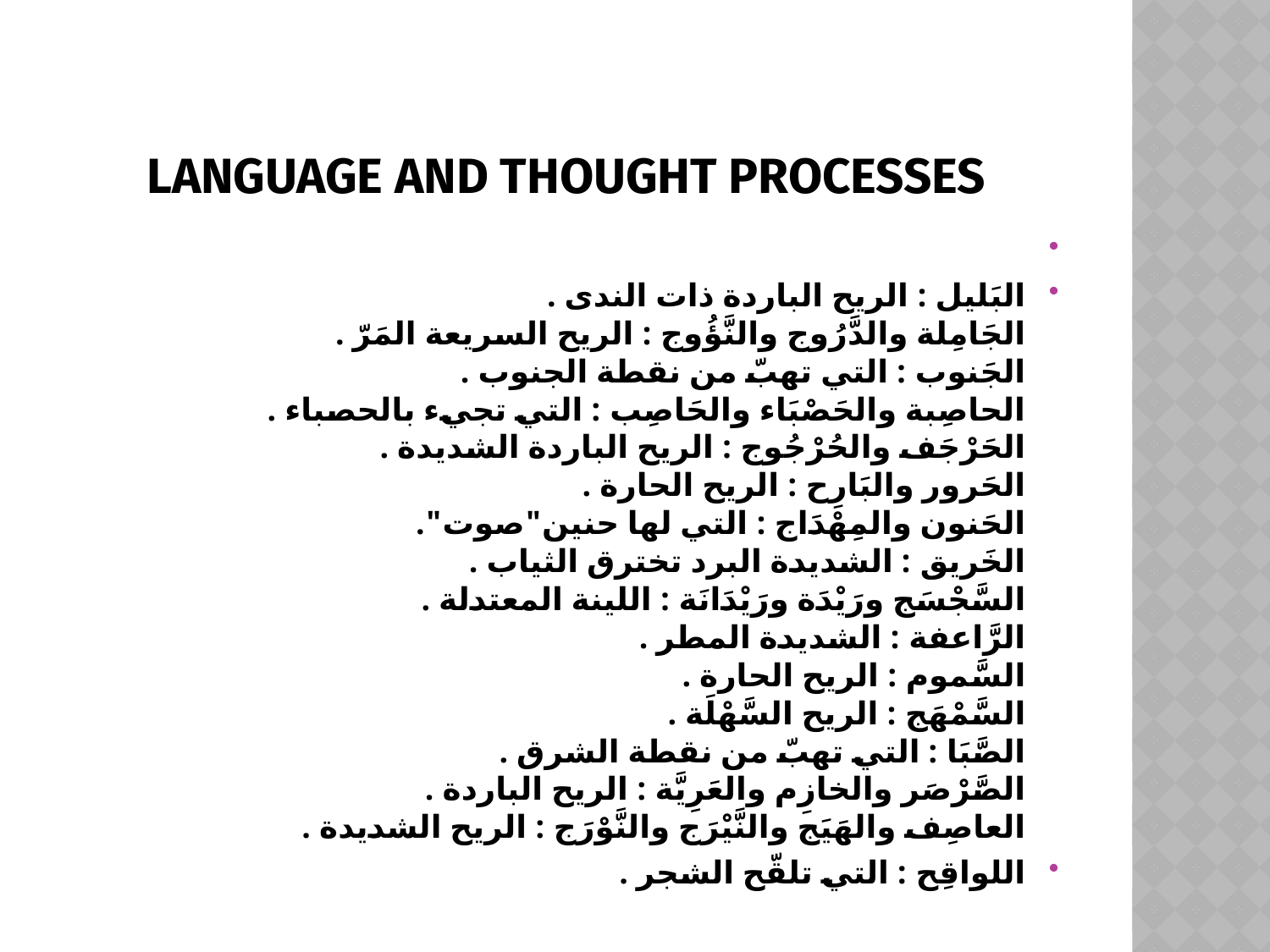

# Language and thought processes

البَليل : الريح الباردة ذات الندى .
الجَامِلة والدَّرُوج والنَّؤُوج : الريح السريعة المَرّ .
الجَنوب : التي تهبّ من نقطة الجنوب .
الحاصِبة والحَصْبَاء والحَاصِب : التي تجيء بالحصباء .
الحَرْجَف والحُرْجُوج : الريح الباردة الشديدة .
الحَرور والبَارِح : الريح الحارة .
الحَنون والمِهْدَاج : التي لها حنين"صوت".
الخَريق : الشديدة البرد تخترق الثياب .
السَّجْسَج ورَيْدَة ورَيْدَانَة : اللينة المعتدلة .
الرَّاعفة : الشديدة المطر .
السَّموم : الريح الحارة .
السَّمْهَج : الريح السَّهْلَة .
الصَّبَا : التي تهبّ من نقطة الشرق .
الصَّرْصَر والخازِم والعَرِيَّة : الريح الباردة .
العاصِف والهَيَج والنَّيْرَج والنَّوْرَج : الريح الشديدة .
اللواقِح : التي تلقّح الشجر .